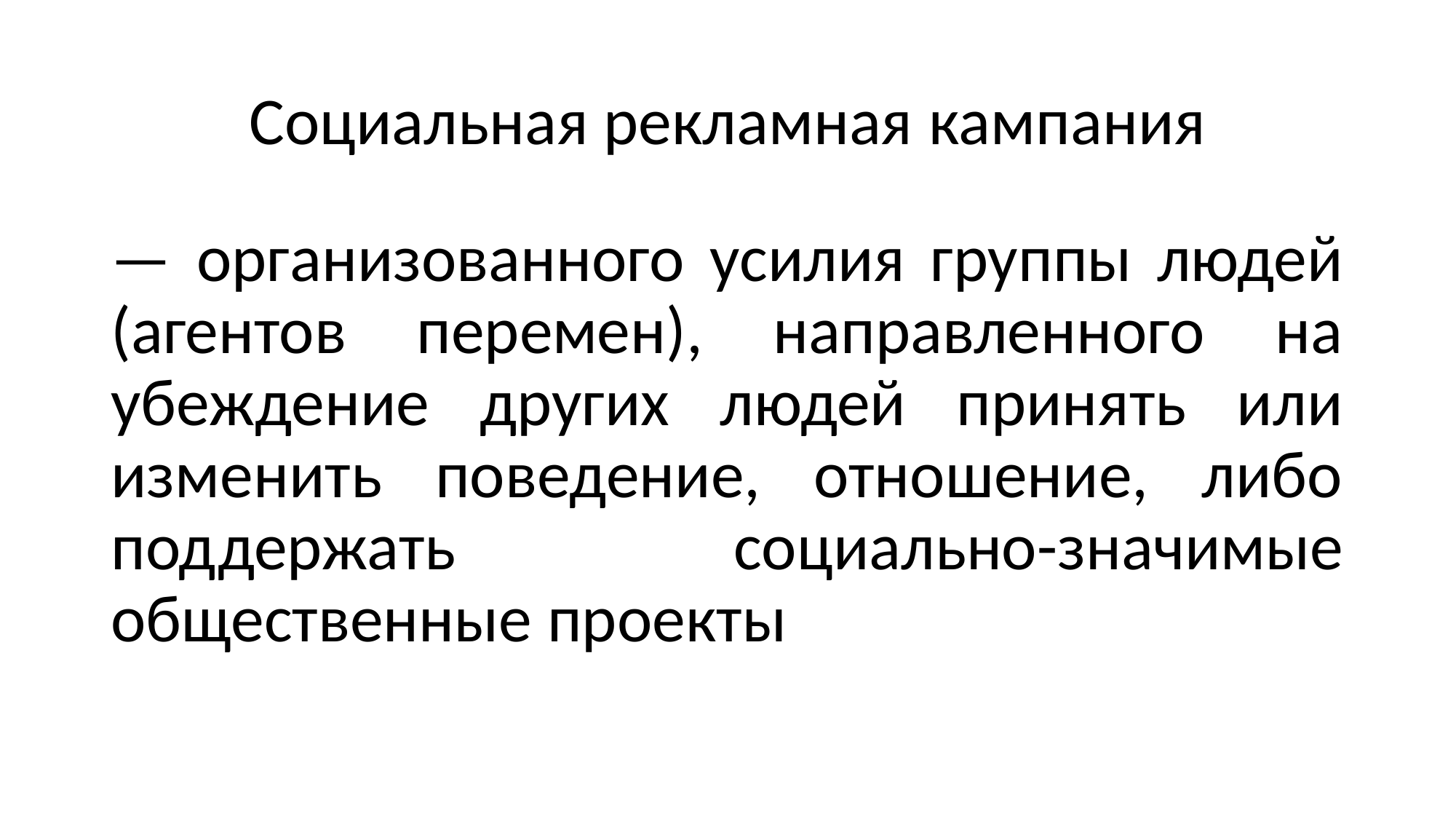

# Социальная рекламная кампания
— организованного усилия группы людей (агентов перемен), направленного на убеждение других людей принять или изменить поведение, отношение, либо поддержать социально-значимые общественные проекты